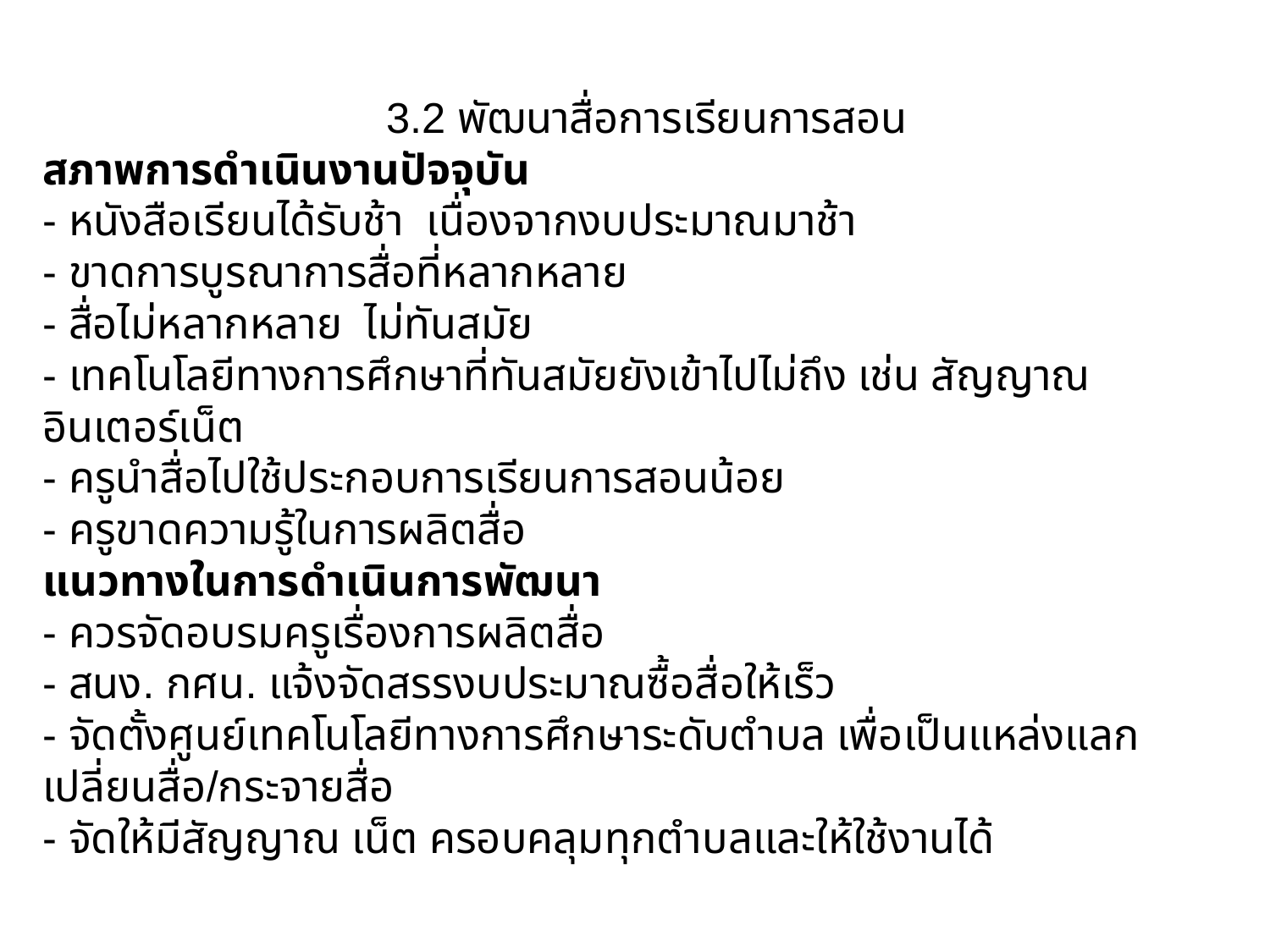

# 3.2 พัฒนาสื่อการเรียนการสอน สภาพการดำเนินงานปัจจุบัน - หนังสือเรียนได้รับช้า  เนื่องจากงบประมาณมาช้า - ขาดการบูรณาการสื่อที่หลากหลาย - สื่อไม่หลากหลาย  ไม่ทันสมัย - เทคโนโลยีทางการศึกษาที่ทันสมัยยังเข้าไปไม่ถึง เช่น สัญญาณอินเตอร์เน็ต - ครูนำสื่อไปใช้ประกอบการเรียนการสอนน้อย - ครูขาดความรู้ในการผลิตสื่อ แนวทางในการดำเนินการพัฒนา - ควรจัดอบรมครูเรื่องการผลิตสื่อ - สนง. กศน. แจ้งจัดสรรงบประมาณซื้อสื่อให้เร็ว - จัดตั้งศูนย์เทคโนโลยีทางการศึกษาระดับตำบล เพื่อเป็นแหล่งแลกเปลี่ยนสื่อ/กระจายสื่อ - จัดให้มีสัญญาณ เน็ต ครอบคลุมทุกตำบลและให้ใช้งานได้